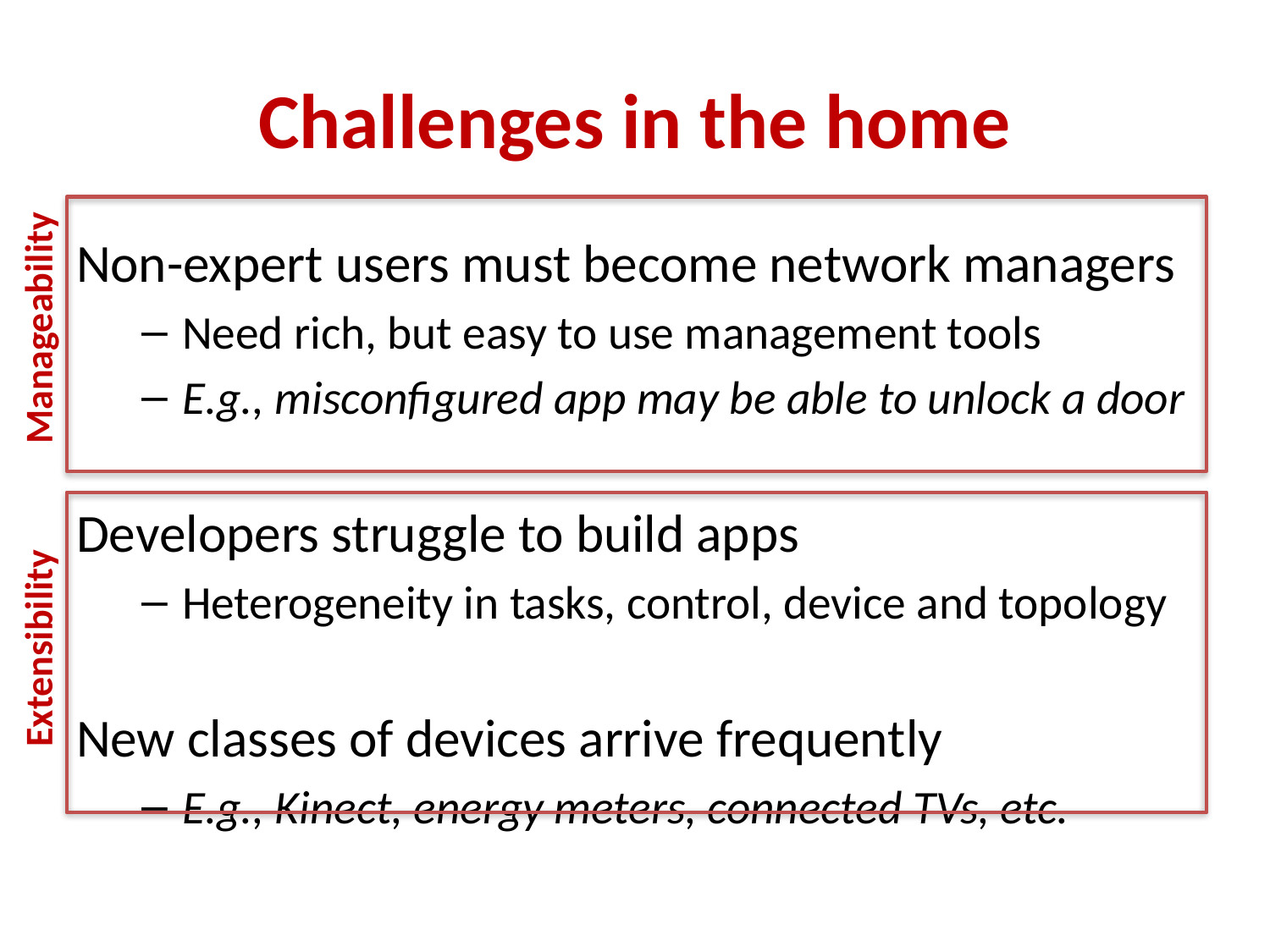

# Challenges in the home

Non-expert users must become network managers
Need rich, but easy to use management tools
E.g., misconfigured app may be able to unlock a door

Developers struggle to build apps
Heterogeneity in tasks, control, device and topology

New classes of devices arrive frequently
E.g., Kinect, energy meters, connected TVs, etc.
Manageability

Extensibility